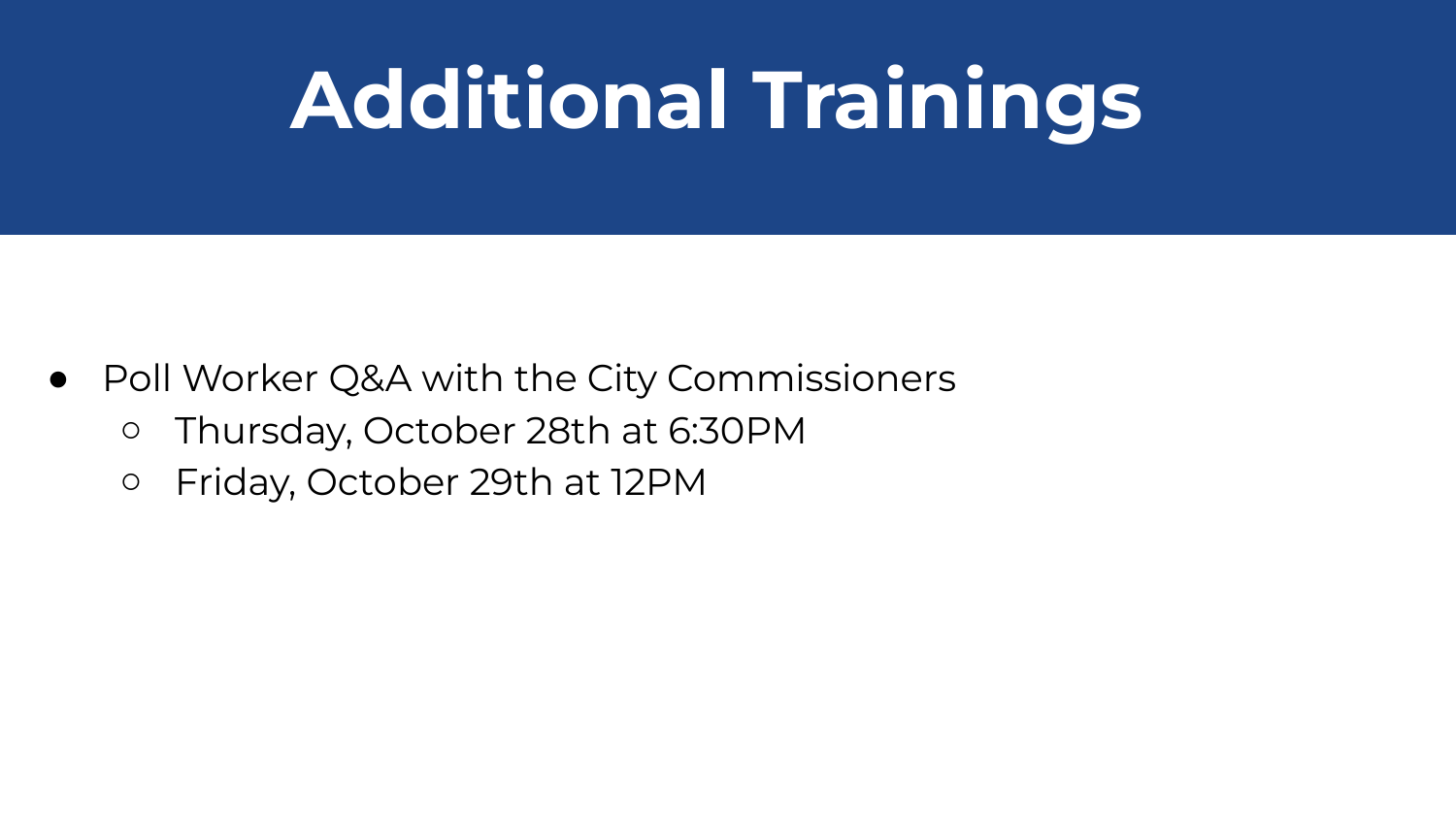

Additional Trainings

Poll Worker Q&A with the City Commissioners
Thursday, October 28th at 6:30PM
Friday, October 29th at 12PM